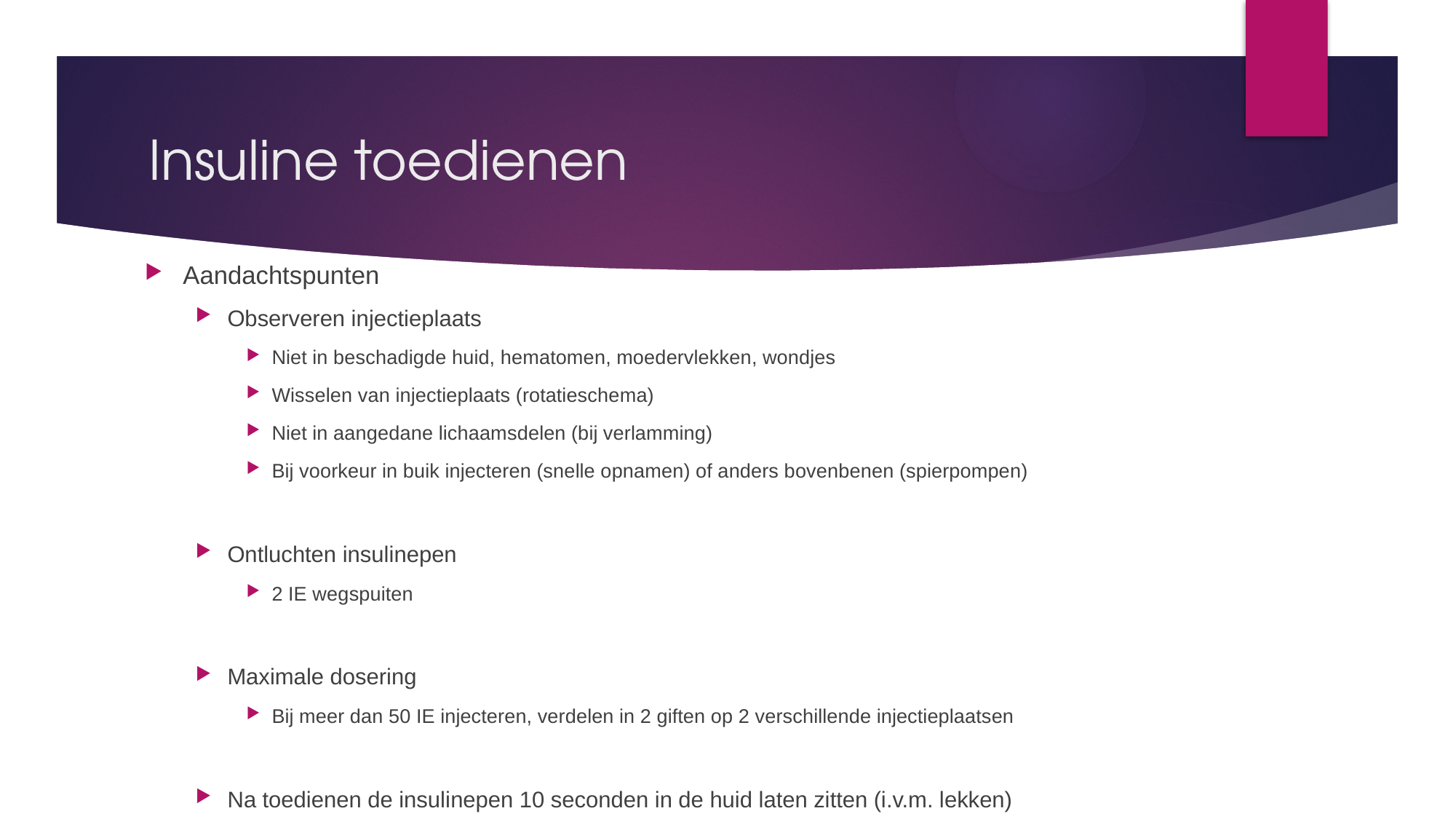

# Insuline toedienen
Aandachtspunten
Observeren injectieplaats
Niet in beschadigde huid, hematomen, moedervlekken, wondjes
Wisselen van injectieplaats (rotatieschema)
Niet in aangedane lichaamsdelen (bij verlamming)
Bij voorkeur in buik injecteren (snelle opnamen) of anders bovenbenen (spierpompen)

Ontluchten insulinepen
2 IE wegspuiten

Maximale dosering
Bij meer dan 50 IE injecteren, verdelen in 2 giften op 2 verschillende injectieplaatsen

Na toedienen de insulinepen 10 seconden in de huid laten zitten (i.v.m. lekken)